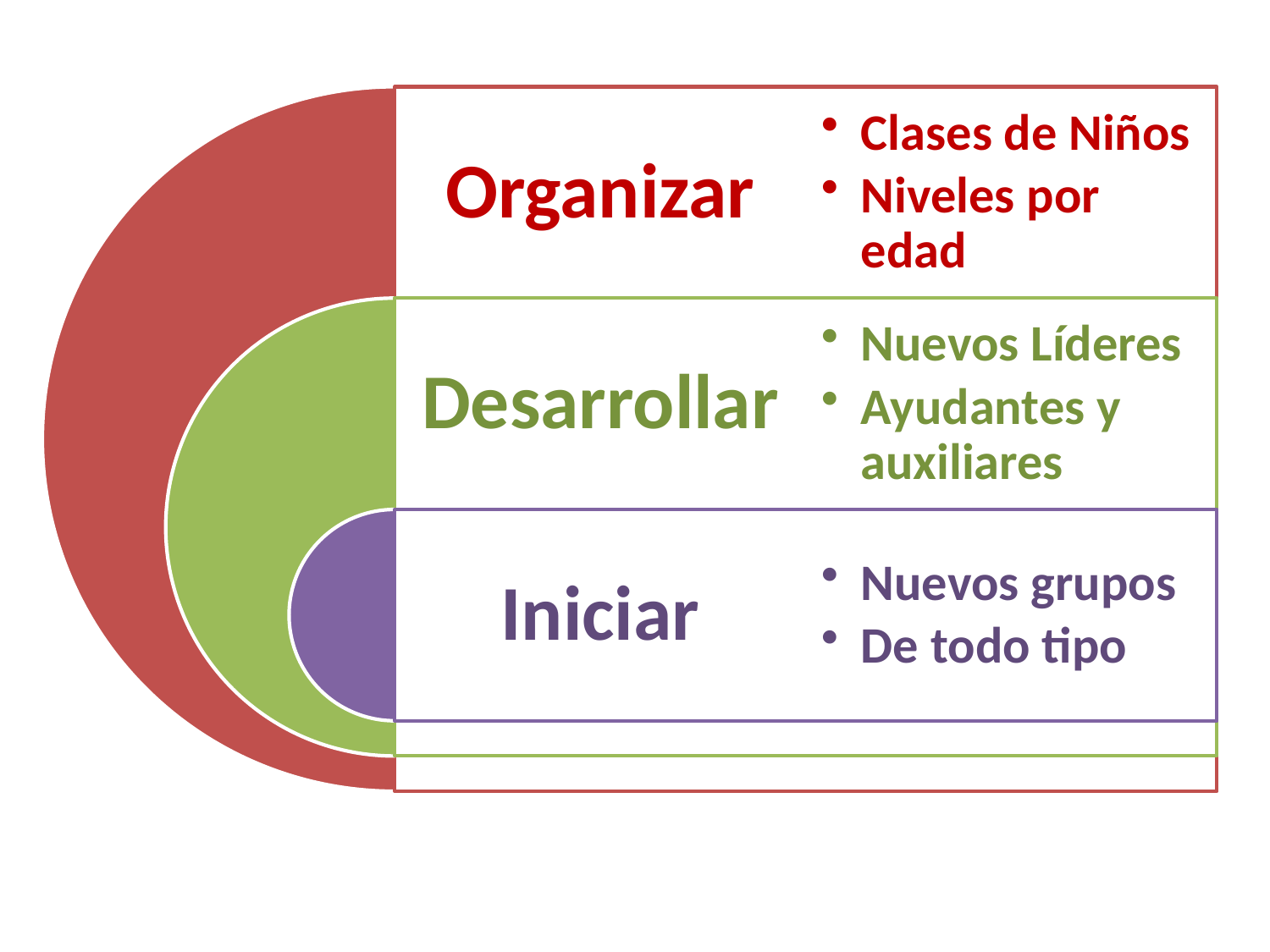

Organizar
Desarrollar
Iniciar
Clases de Niños
Niveles por edad
Nuevos Líderes
Ayudantes y auxiliares
Nuevos grupos
De todo tipo